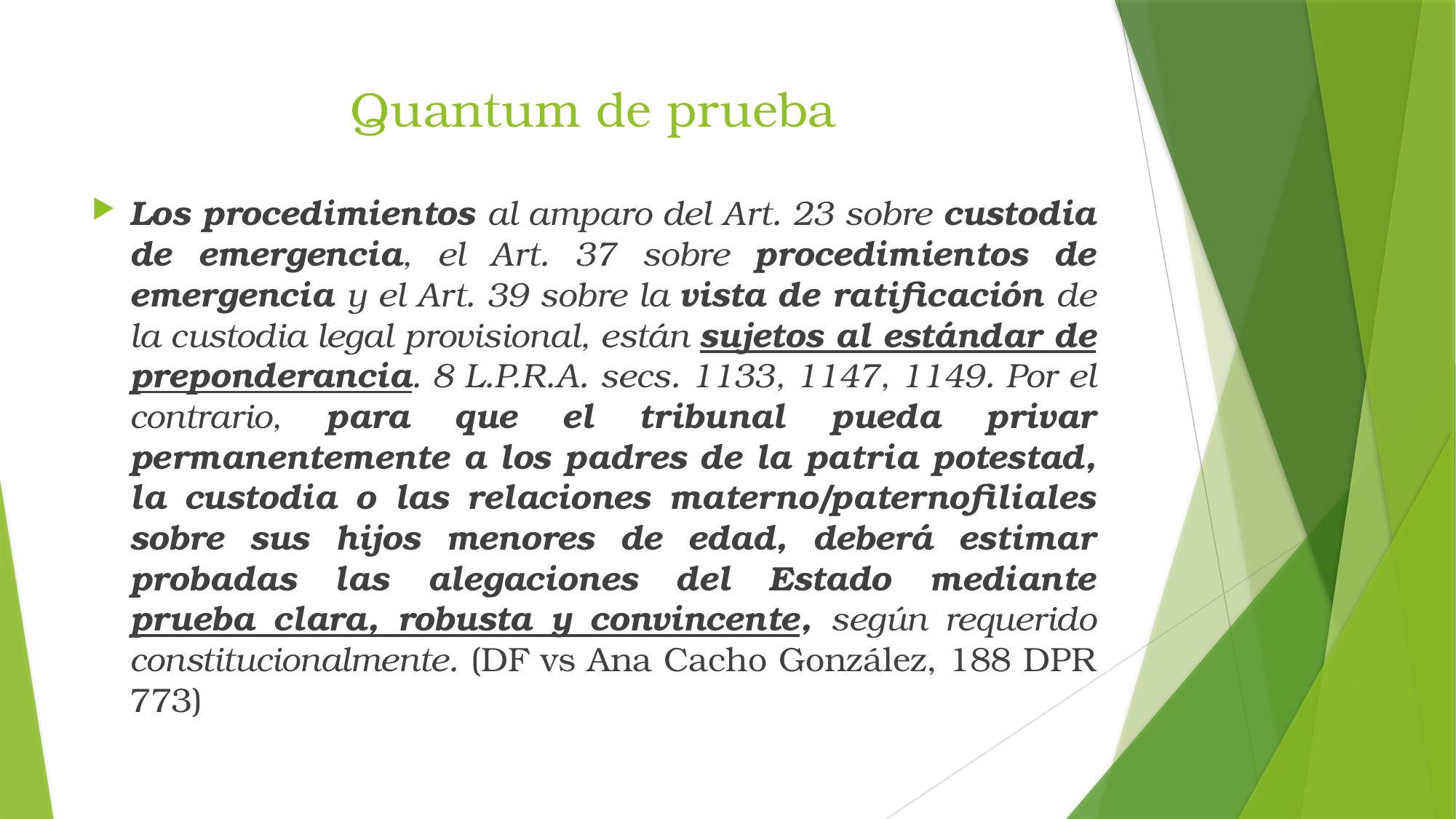

# Quantum de prueba
Los procedimientos al amparo del Art. 23 sobre custodia de emergencia, el Art. 37 sobre procedimientos de emergencia y el Art. 39 sobre la vista de ratificación de la custodia legal provisional, están sujetos al estándar de preponderancia. 8 L.P.R.A. secs. 1133, 1147, 1149. Por el contrario, para que el tribunal pueda privar permanentemente a los padres de la patria potestad, la custodia o las relaciones materno/paternofiliales sobre sus hijos menores de edad, deberá estimar probadas las alegaciones del Estado mediante prueba clara, robusta y convincente, según requerido constitucionalmente. (DF vs Ana Cacho González, 188 DPR 773)